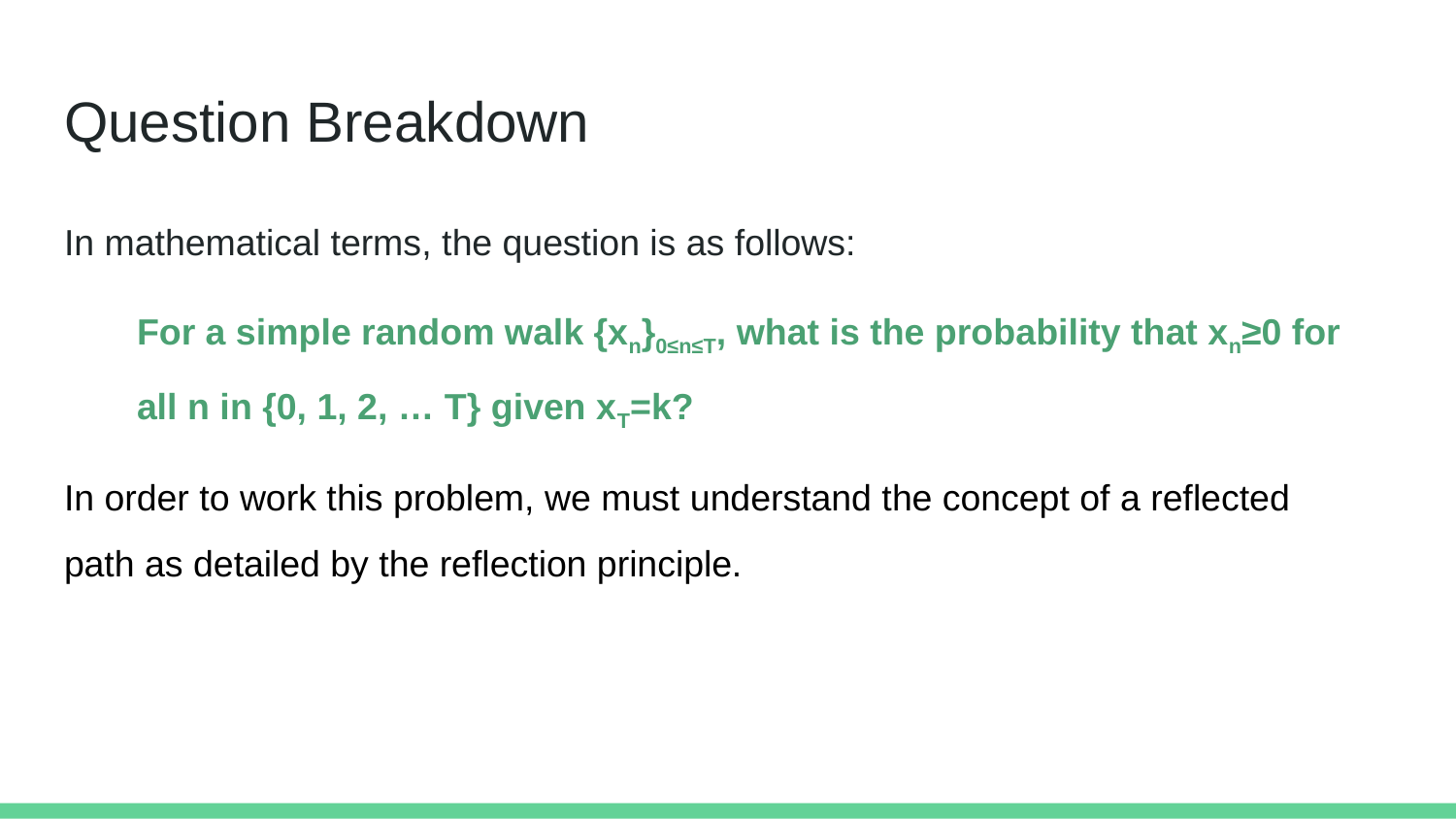

# Question Breakdown
In mathematical terms, the question is as follows:
For a simple random walk {xn}0≤n≤T, what is the probability that xn≥0 for all n in {0, 1, 2, … T} given xT=k?
In order to work this problem, we must understand the concept of a reflected path as detailed by the reflection principle.